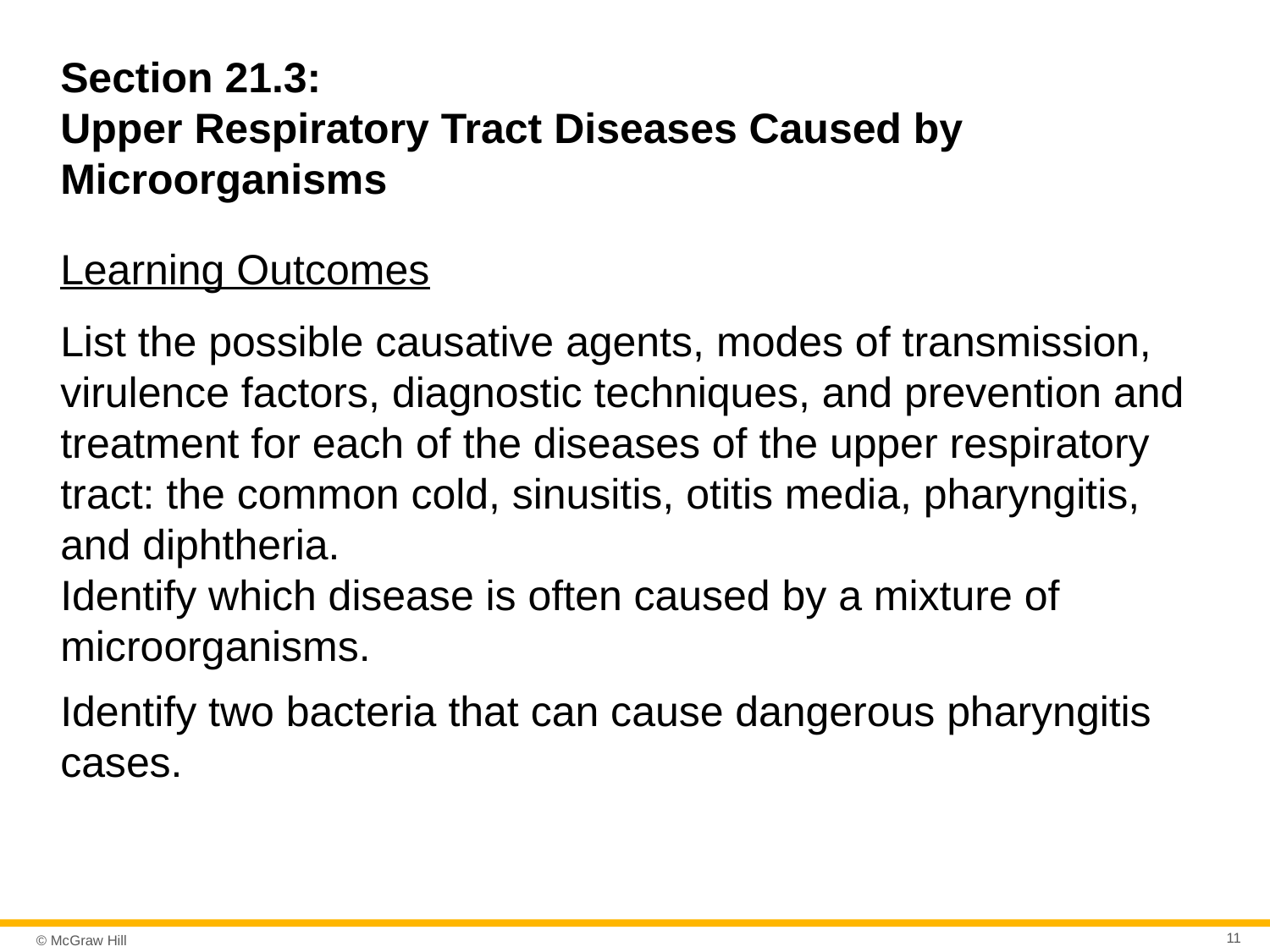

# Section 21.3: Upper Respiratory Tract Diseases Caused by Microorganisms
Learning Outcomes
List the possible causative agents, modes of transmission, virulence factors, diagnostic techniques, and prevention and treatment for each of the diseases of the upper respiratory tract: the common cold, sinusitis, otitis media, pharyngitis, and diphtheria.
Identify which disease is often caused by a mixture of microorganisms.
Identify two bacteria that can cause dangerous pharyngitis cases.